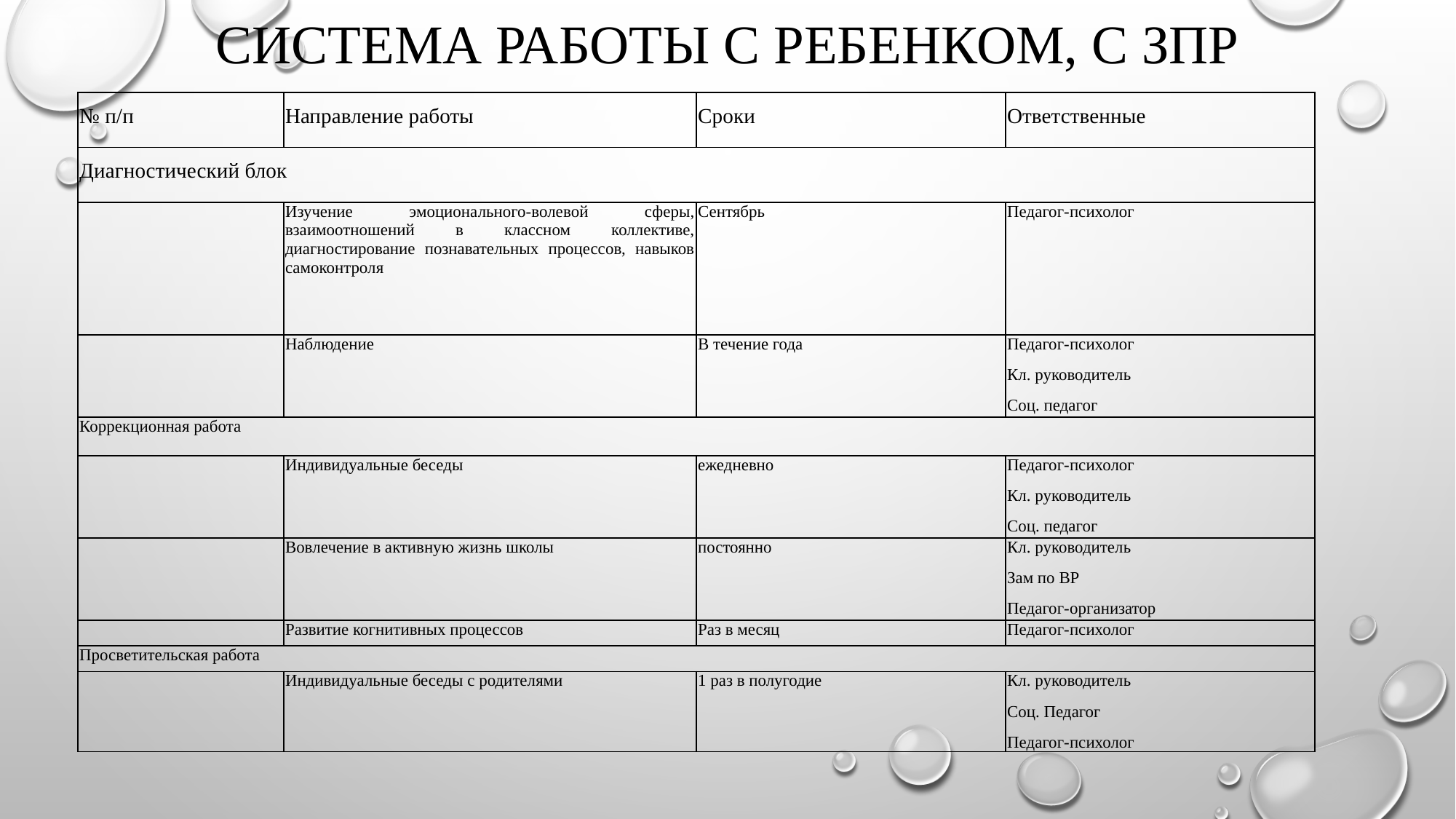

# Система работы с ребенком, с зпр
| № п/п | Направление работы | Сроки | Ответственные |
| --- | --- | --- | --- |
| Диагностический блок |  |  |  |
|  | Изучение эмоционального-волевой сферы, взаимоотношений в классном коллективе, диагностирование познавательных процессов, навыков самоконтроля | Сентябрь | Педагог-психолог |
|  | Наблюдение | В течение года | Педагог-психолог Кл. руководитель Соц. педагог |
| Коррекционная работа |  |  |  |
|  | Индивидуальные беседы | ежедневно | Педагог-психолог Кл. руководитель Соц. педагог |
|  | Вовлечение в активную жизнь школы | постоянно | Кл. руководитель Зам по ВР Педагог-организатор |
|  | Развитие когнитивных процессов | Раз в месяц | Педагог-психолог |
| Просветительская работа |  |  |  |
|  | Индивидуальные беседы с родителями | 1 раз в полугодие | Кл. руководитель Соц. Педагог Педагог-психолог |